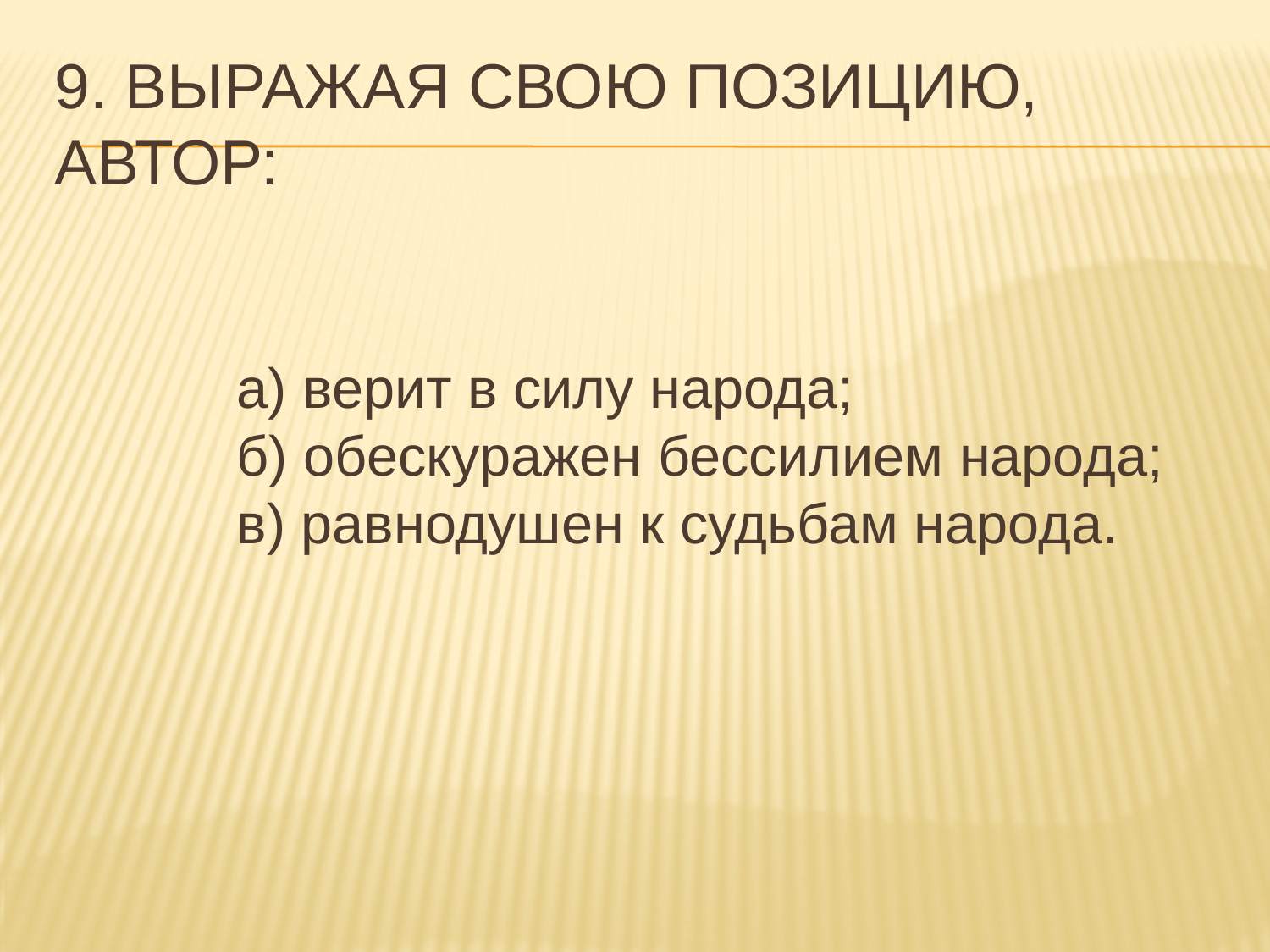

# 9. Выражая свою позицию, автор:
а) верит в силу народа;
б) обескуражен бессилием народа;
в) равнодушен к судьбам народа.